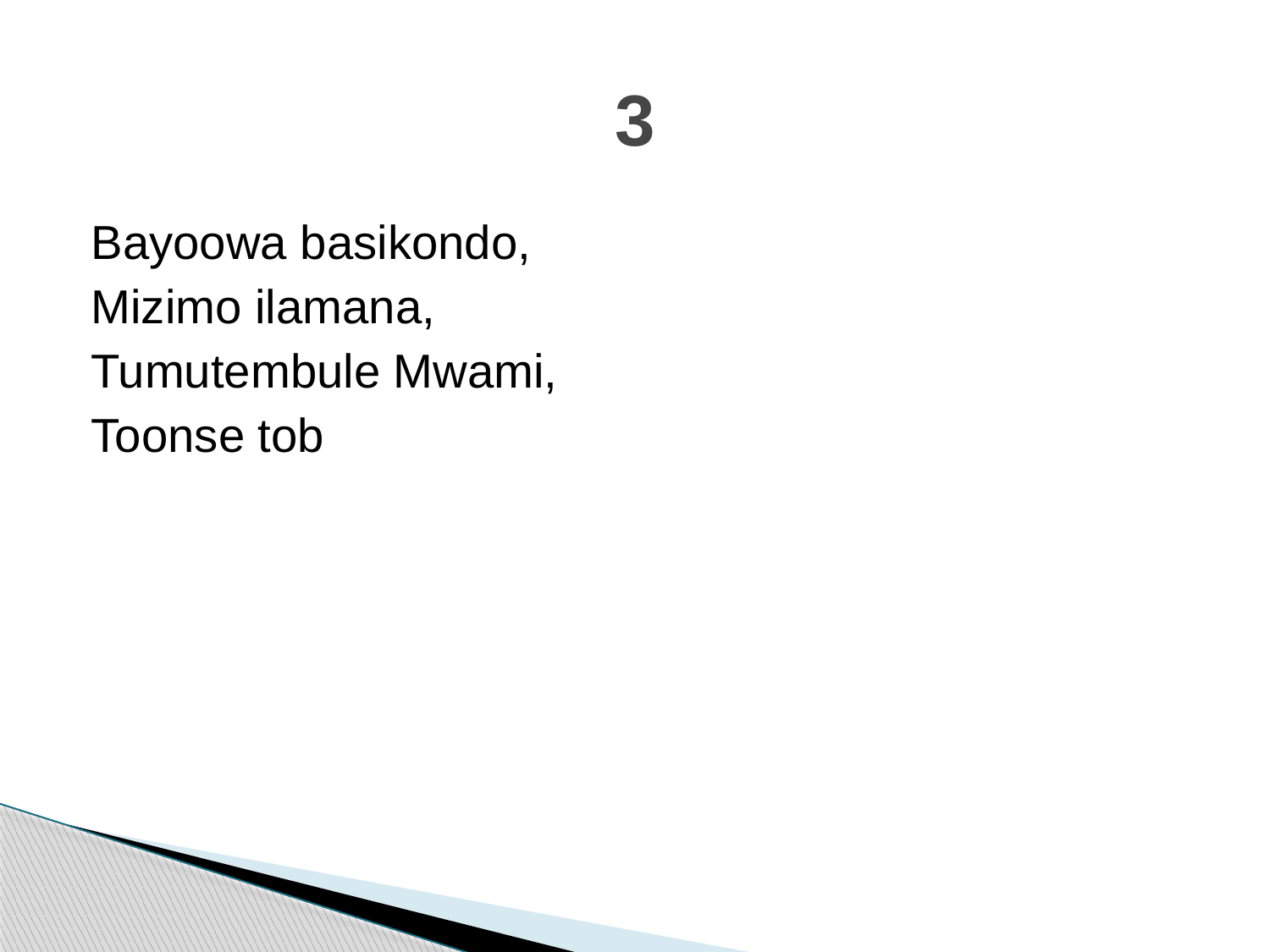

# 3
Bayoowa basikondo,
Mizimo ilamana,
Tumutembule Mwami,
Toonse tob